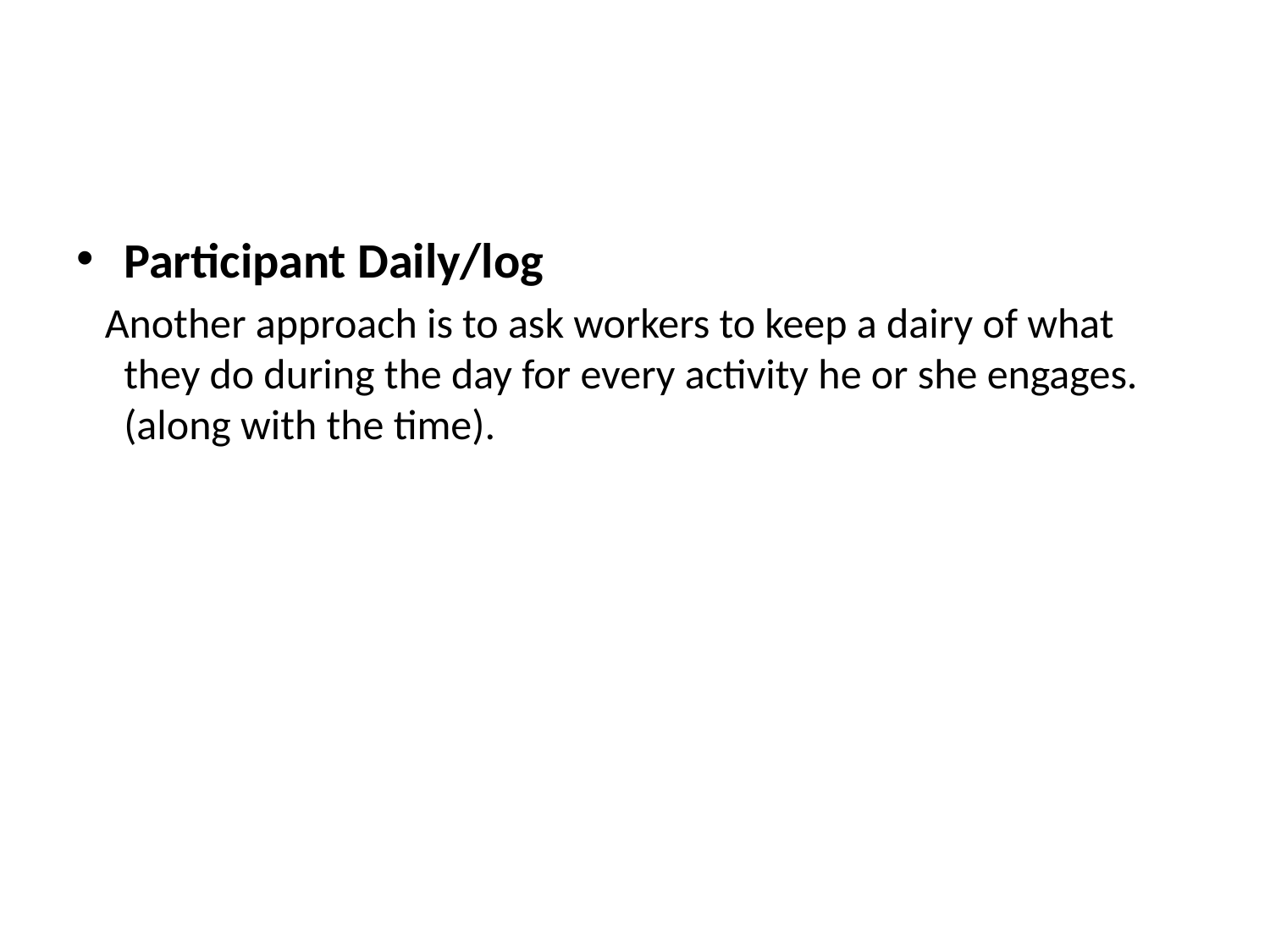

Participant Daily/log
   Another approach is to ask workers to keep a dairy of what they do during the day for every activity he or she engages. (along with the time).